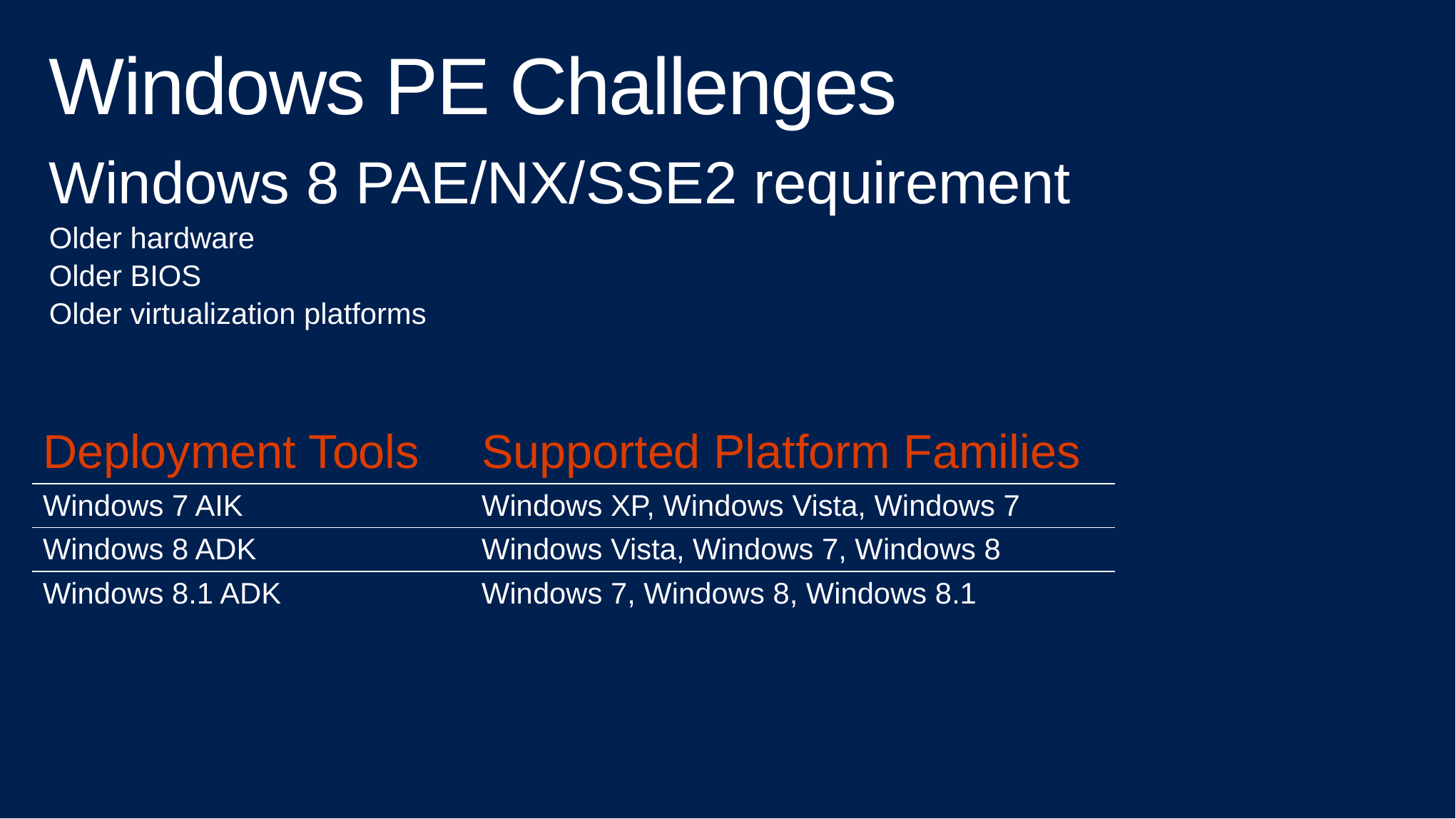

# Windows PE Challenges
Windows 8 PAE/NX/SSE2 requirement
Older hardware
Older BIOS
Older virtualization platforms

| Deployment Tools | Supported Platform Families |
| --- | --- |
| Windows 7 AIK | Windows XP, Windows Vista, Windows 7 |
| Windows 8 ADK | Windows Vista, Windows 7, Windows 8 |
| Windows 8.1 ADK | Windows 7, Windows 8, Windows 8.1 |